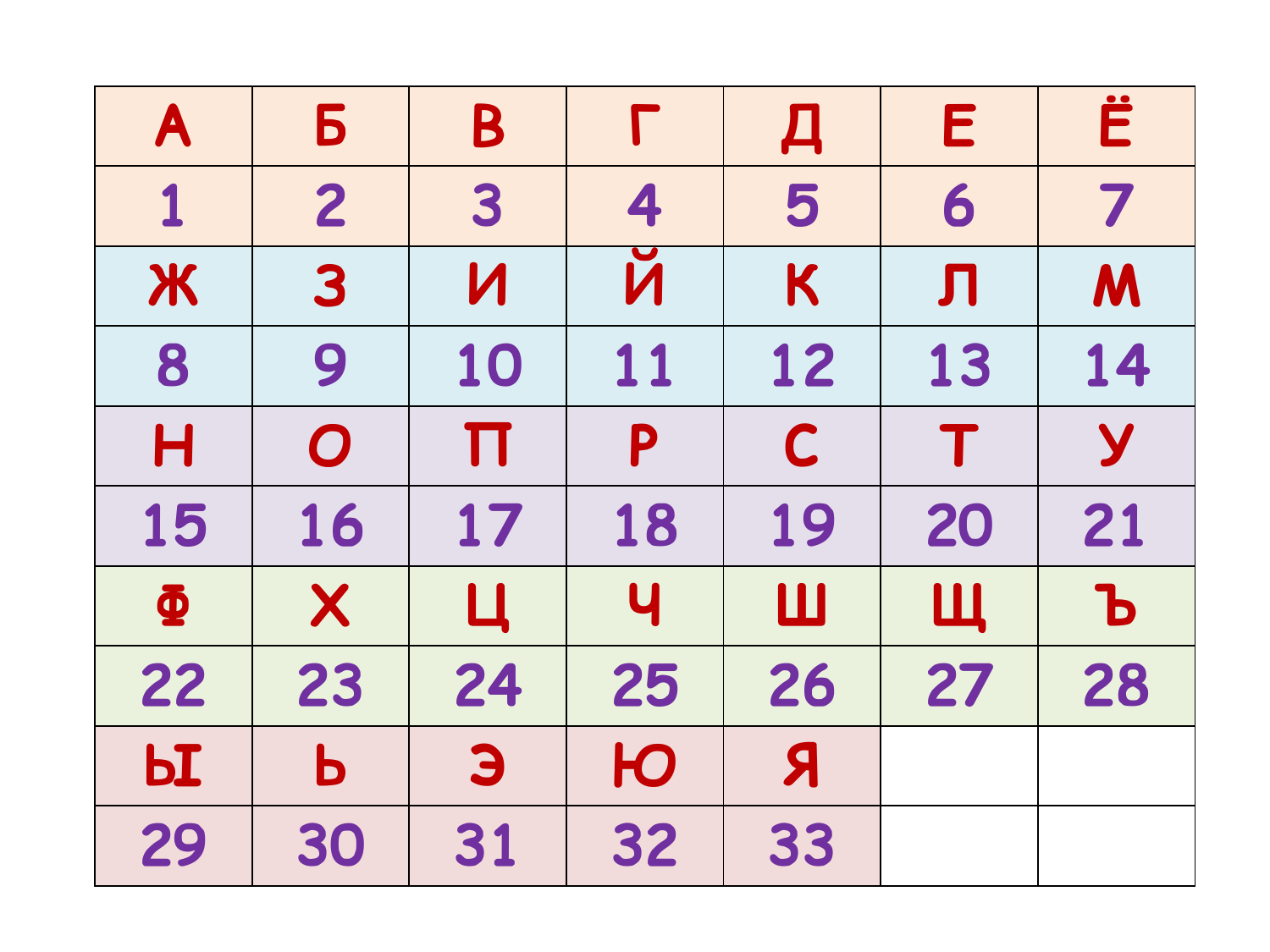

| А | Б | В | Г | Д | Е | Ё |
| --- | --- | --- | --- | --- | --- | --- |
| 1 | 2 | 3 | 4 | 5 | 6 | 7 |
| Ж | З | И | Й | К | Л | М |
| 8 | 9 | 10 | 11 | 12 | 13 | 14 |
| Н | О | П | Р | С | Т | У |
| 15 | 16 | 17 | 18 | 19 | 20 | 21 |
| Ф | Х | Ц | Ч | Ш | Щ | Ъ |
| 22 | 23 | 24 | 25 | 26 | 27 | 28 |
| Ы | Ь | Э | Ю | Я |  |  |
| 29 | 30 | 31 | 32 | 33 |  |  |